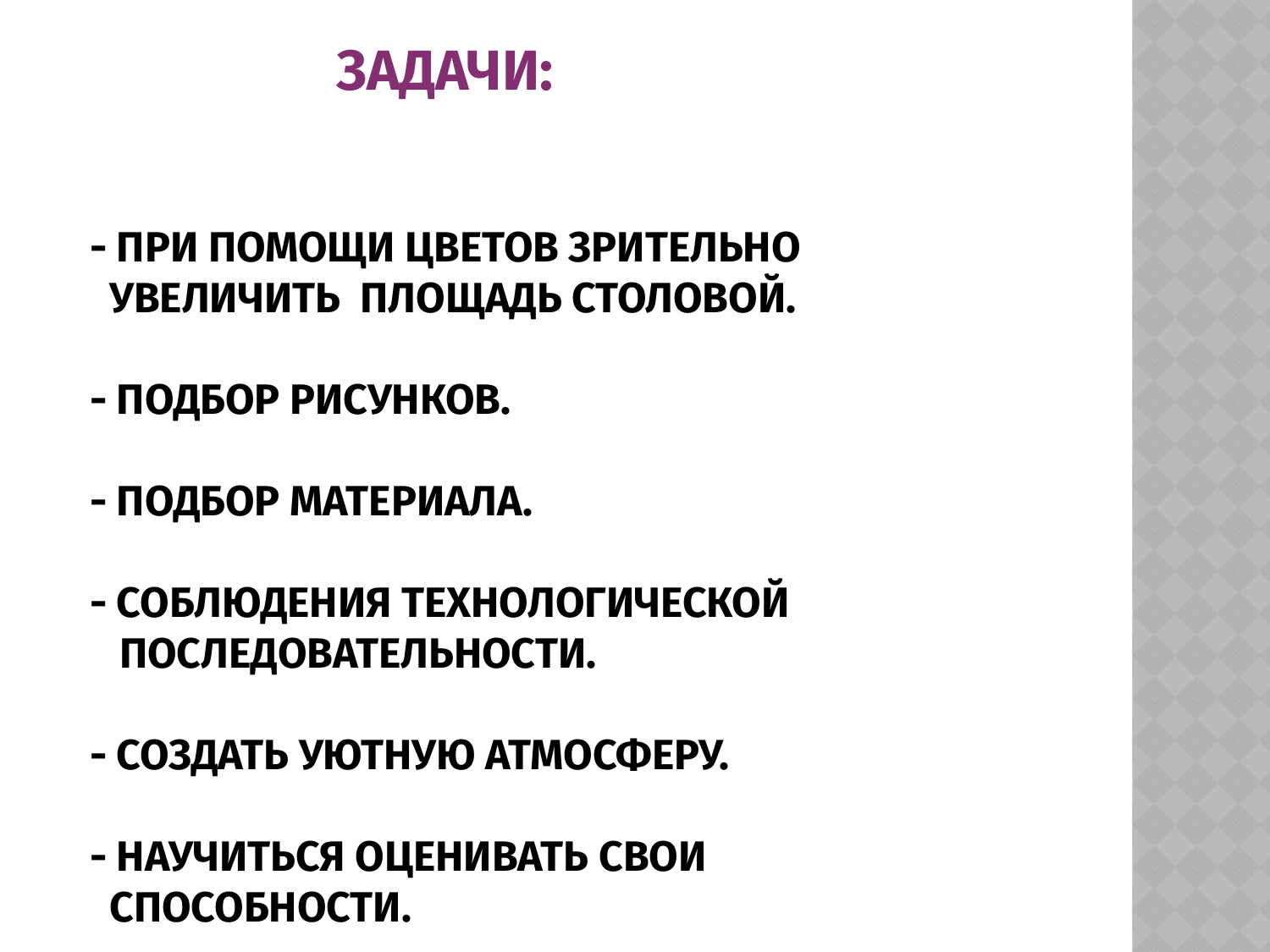

# Задачи: - при помощи цветов зрительно увеличить  площадь столовой. - подбор рисунков. - подбор материала. - соблюдения технологической последовательности. - Создать уютную атмосферу. - научиться оценивать свои способности.